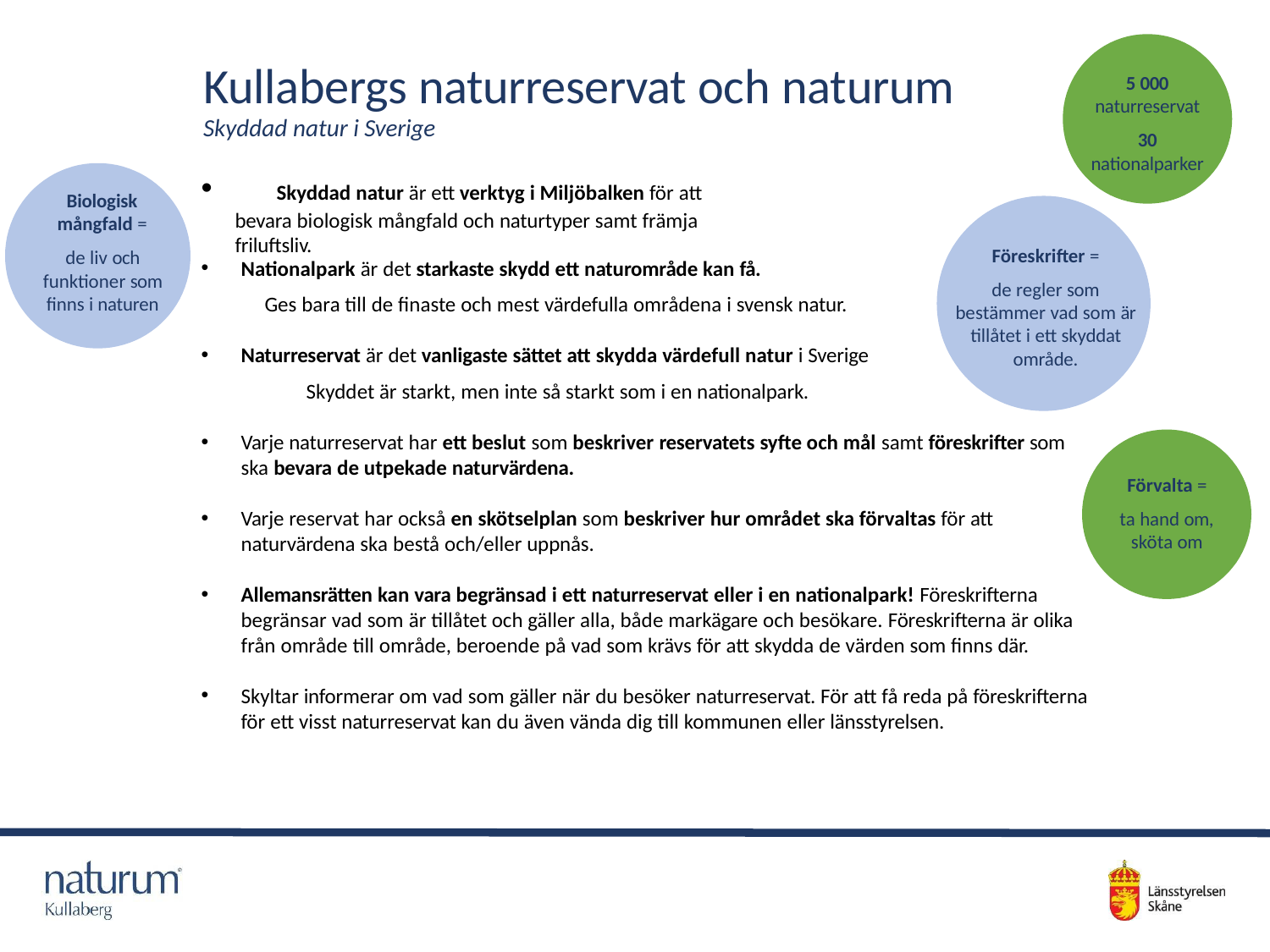

# Kullabergs naturreservat och naturum
5 000
naturreservat
30
nationalparker
Skyddad natur i Sverige

	Skyddad natur är ett verktyg i Miljöbalken för att bevara biologisk mångfald och naturtyper samt främja friluftsliv.
Biologisk
mångfald =
de liv och funktioner som finns i naturen

Föreskrifter = de regler som
bestämmer vad som är tillåtet i ett skyddat område.
Nationalpark är det starkaste skydd ett naturområde kan få.
Ges bara till de finaste och mest värdefulla områdena i svensk natur.
Naturreservat är det vanligaste sättet att skydda värdefull natur i Sverige 		Skyddet är starkt, men inte så starkt som i en nationalpark.
Varje naturreservat har ett beslut som beskriver reservatets syfte och mål samt föreskrifter som ska bevara de utpekade naturvärdena.

Förvalta =
ta hand om, sköta om
Varje reservat har också en skötselplan som beskriver hur området ska förvaltas för att naturvärdena ska bestå och/eller uppnås.
Allemansrätten kan vara begränsad i ett naturreservat eller i en nationalpark! Föreskrifterna begränsar vad som är tillåtet och gäller alla, både markägare och besökare. Föreskrifterna är olika från område till område, beroende på vad som krävs för att skydda de värden som finns där.

Skyltar informerar om vad som gäller när du besöker naturreservat. För att få reda på föreskrifterna för ett visst naturreservat kan du även vända dig till kommunen eller länsstyrelsen.